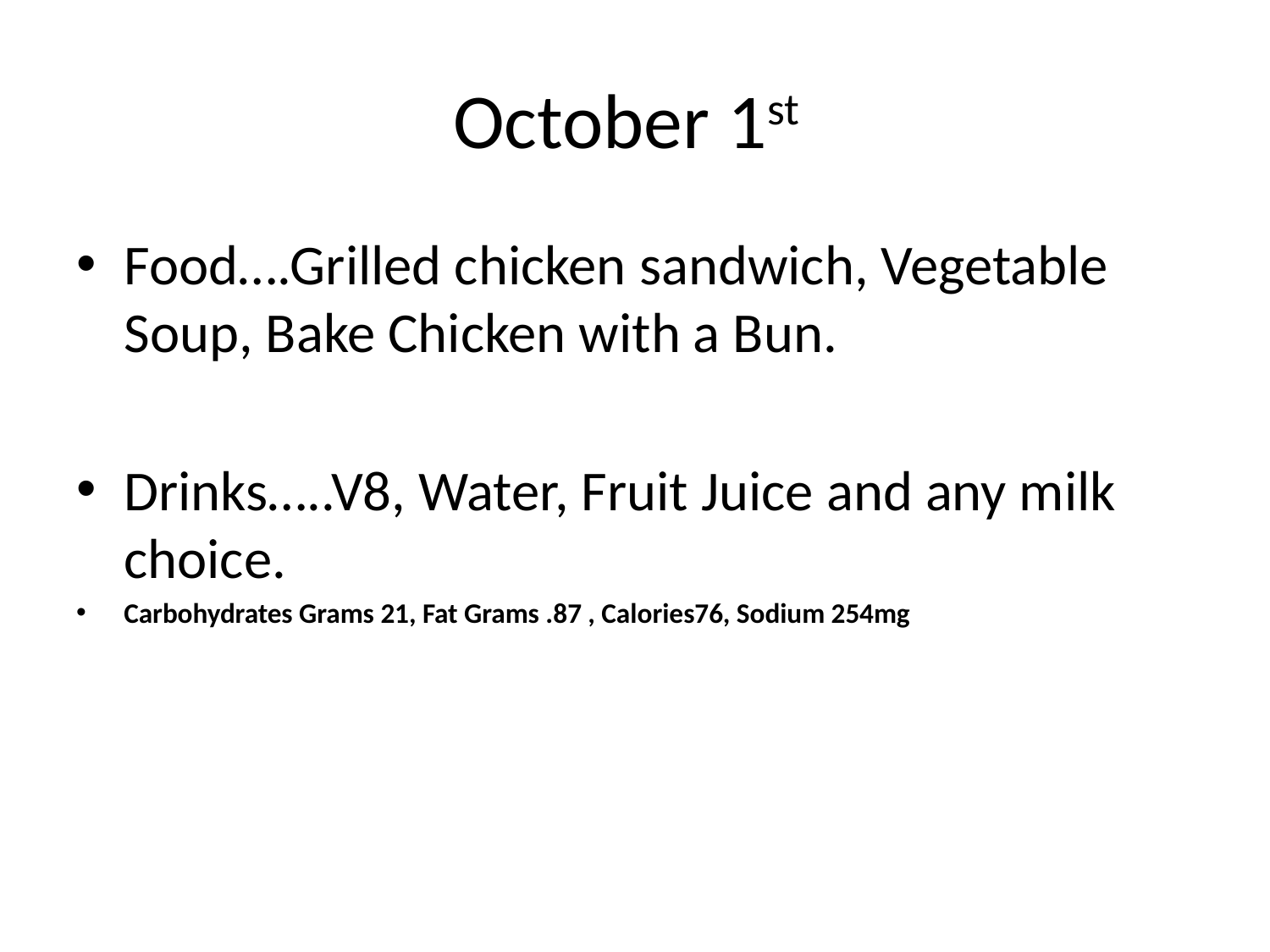

# October 1st
Food….Grilled chicken sandwich, Vegetable Soup, Bake Chicken with a Bun.

Drinks…..V8, Water, Fruit Juice and any milk choice.
Carbohydrates Grams 21, Fat Grams .87 , Calories76, Sodium 254mg